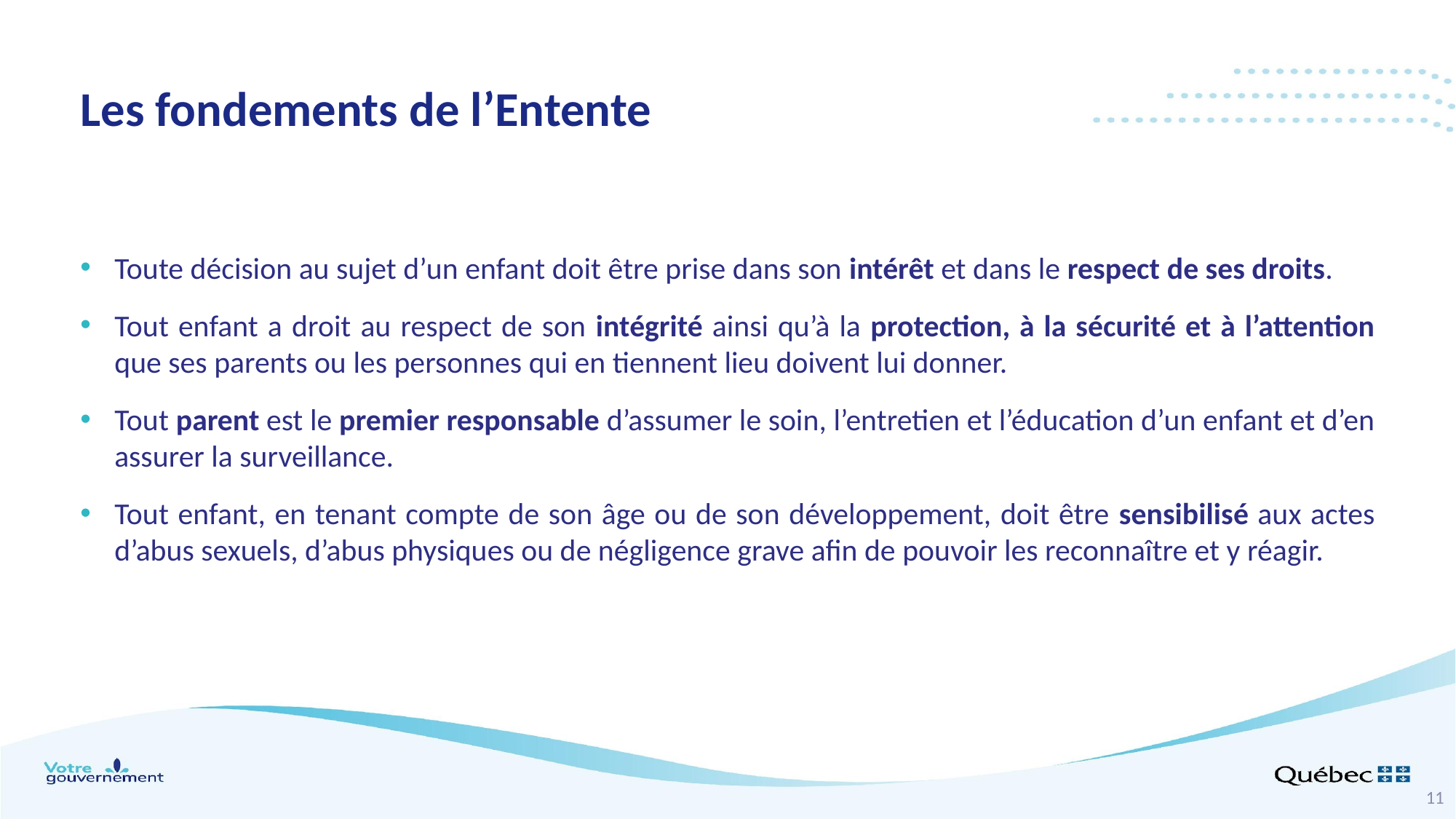

Les fondements de l’Entente

Toute décision au sujet d’un enfant doit être prise dans son intérêt et dans le respect de ses droits.
Tout enfant a droit au respect de son intégrité ainsi qu’à la protection, à la sécurité et à l’attention que ses parents ou les personnes qui en tiennent lieu doivent lui donner.
Tout parent est le premier responsable d’assumer le soin, l’entretien et l’éducation d’un enfant et d’en assurer la surveillance.
Tout enfant, en tenant compte de son âge ou de son développement, doit être sensibilisé aux actes d’abus sexuels, d’abus physiques ou de négligence grave afin de pouvoir les reconnaître et y réagir.

11